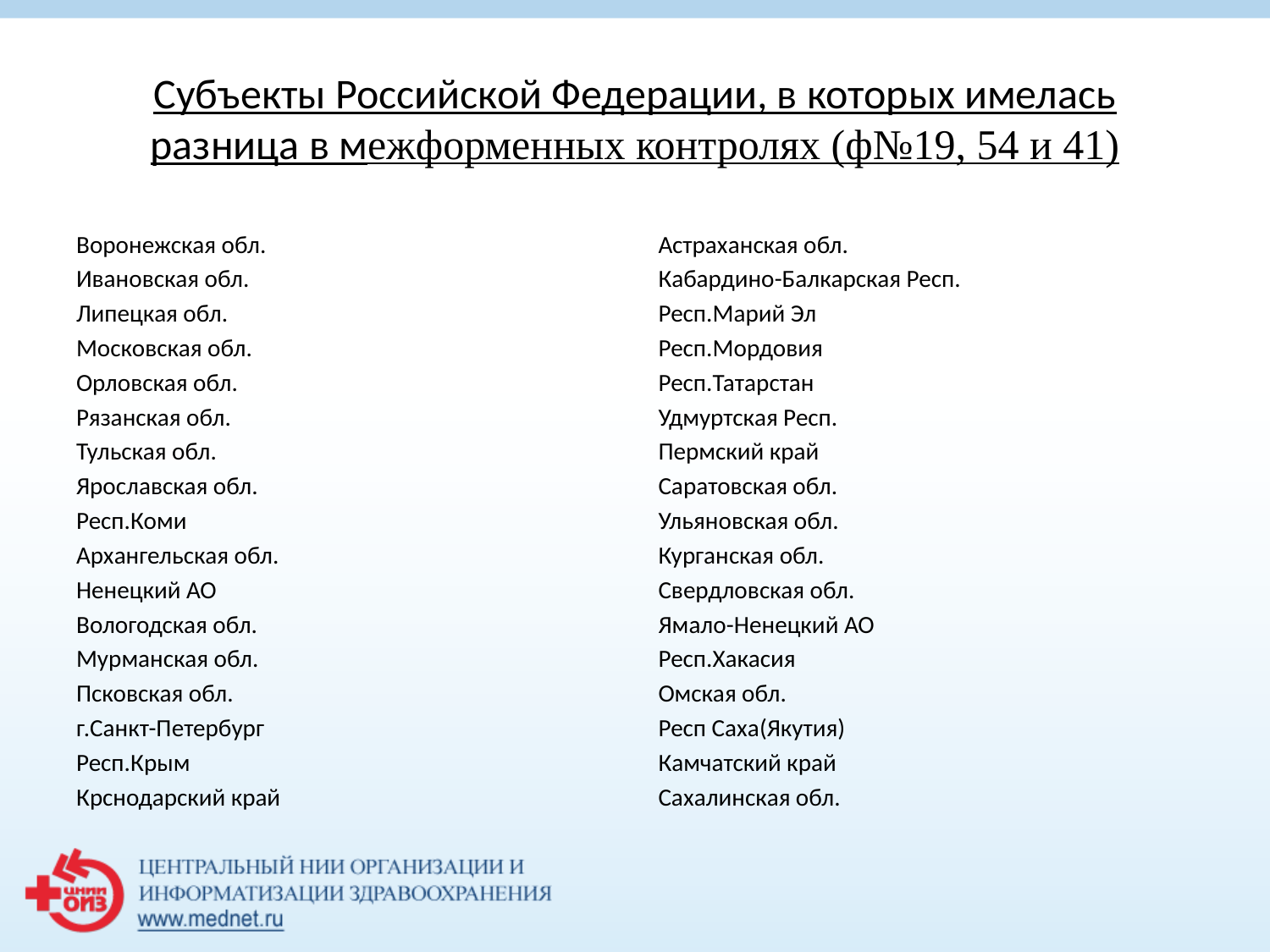

# Субъекты Российской Федерации, в которых имелась разница в межформенных контролях (ф№19, 54 и 41)
Воронежская обл.
Ивановская обл.
Липецкая обл.
Московская обл.
Орловская обл.
Рязанская обл.
Тульская обл.
Ярославская обл.
Респ.Коми
Архангельская обл.
Ненецкий АО
Вологодская обл.
Мурманская обл.
Псковская обл.
г.Санкт-Петербург
Респ.Крым
Крснодарский край

Астраханская обл.
Кабардино-Балкарская Респ.
Респ.Марий Эл
Респ.Мордовия
Респ.Татарстан
Удмуртская Респ.
Пермский край
Саратовская обл.
Ульяновская обл.
Курганская обл.
Свердловская обл.
Ямало-Ненецкий АО
Респ.Хакасия
Омская обл.
Респ Саха(Якутия)
Камчатский край
Сахалинская обл.